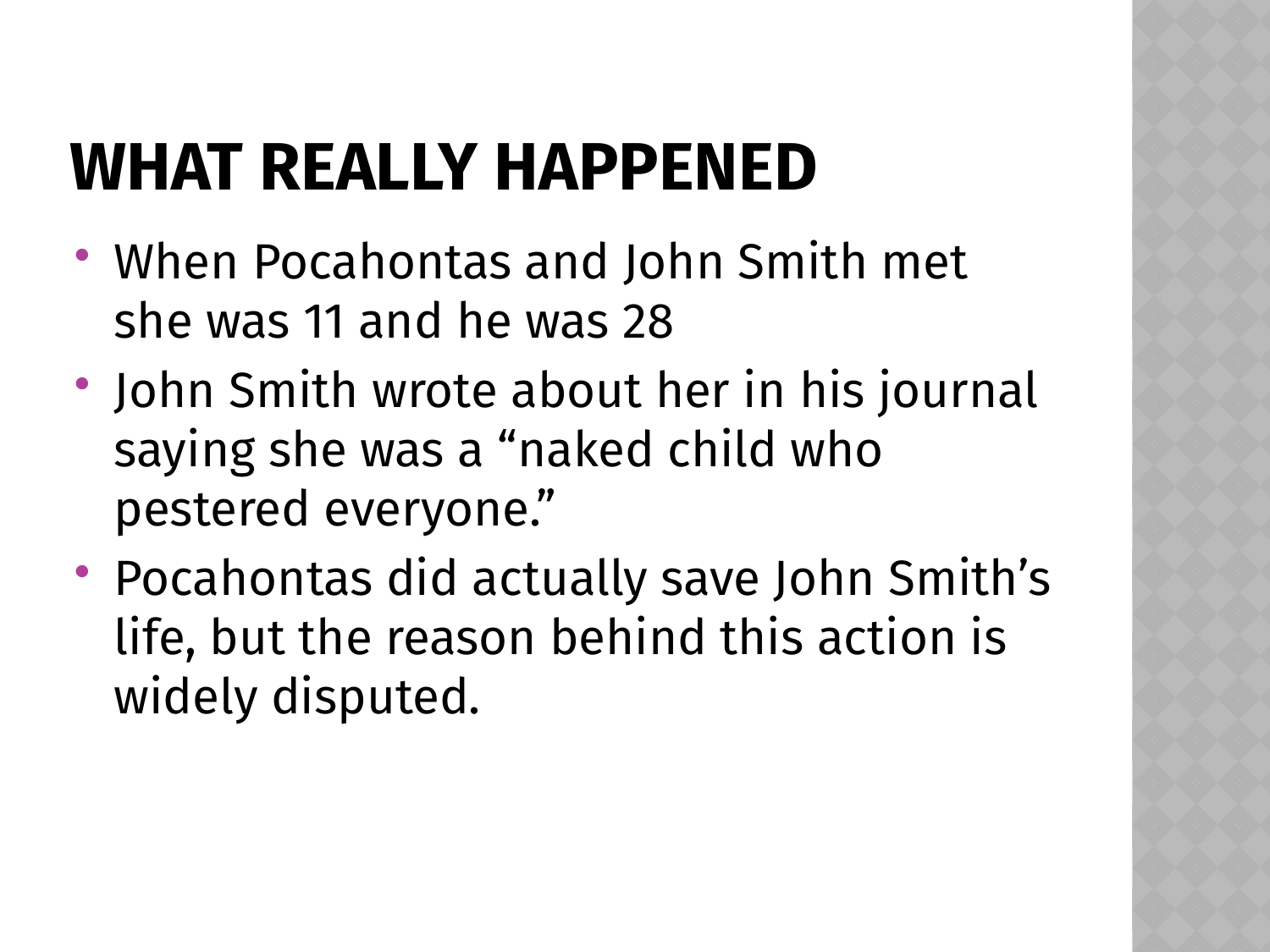

# What really happened
When Pocahontas and John Smith met she was 11 and he was 28
John Smith wrote about her in his journal saying she was a “naked child who pestered everyone.”
Pocahontas did actually save John Smith’s life, but the reason behind this action is widely disputed.